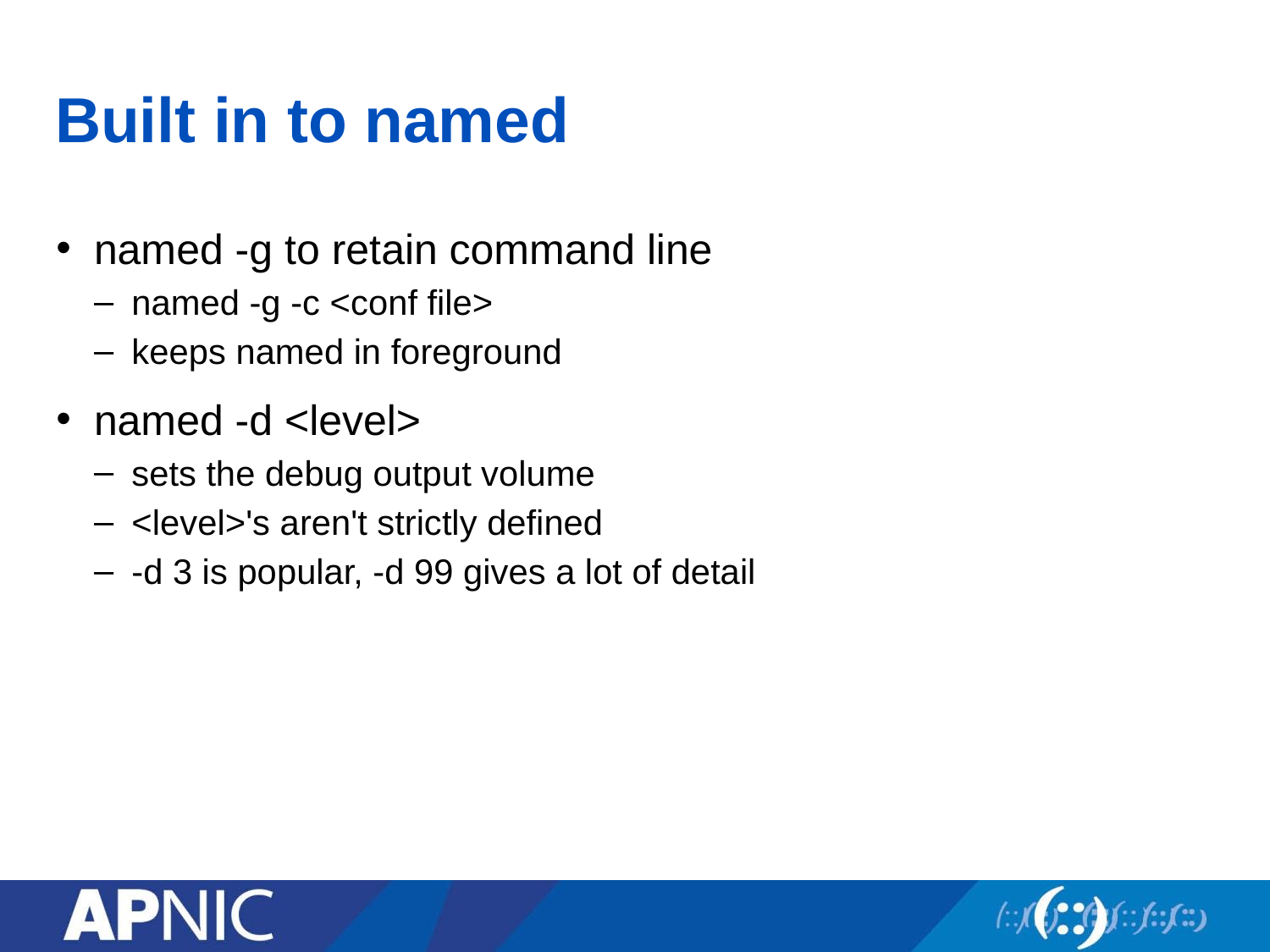

# Built in to named
named -g to retain command line
named -g -c <conf file>
keeps named in foreground
named -d <level>
sets the debug output volume
<level>'s aren't strictly defined
-d 3 is popular, -d 99 gives a lot of detail